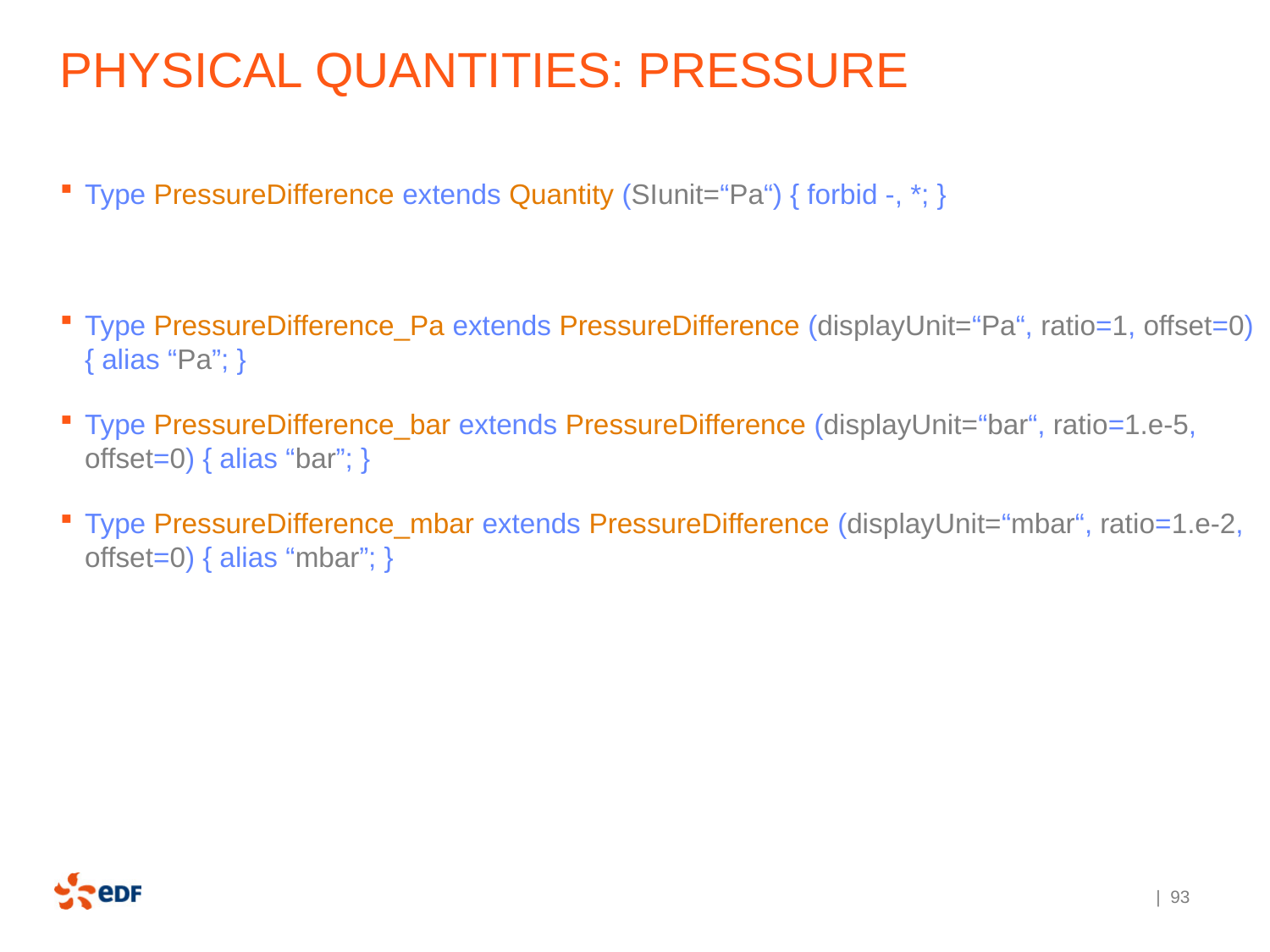

# Physical quantities: Pressure
Type PressureDifference extends Quantity (SIunit=“Pa“) { forbid -, *; }

Type PressureDifference_Pa extends PressureDifference (displayUnit=“Pa“, ratio=1, offset=0) { alias “Pa”; }
Type PressureDifference_bar extends PressureDifference (displayUnit=“bar“, ratio=1.e-5, offset=0) { alias “bar”; }
Type PressureDifference_mbar extends PressureDifference (displayUnit=“mbar“, ratio=1.e-2, offset=0) { alias “mbar”; }